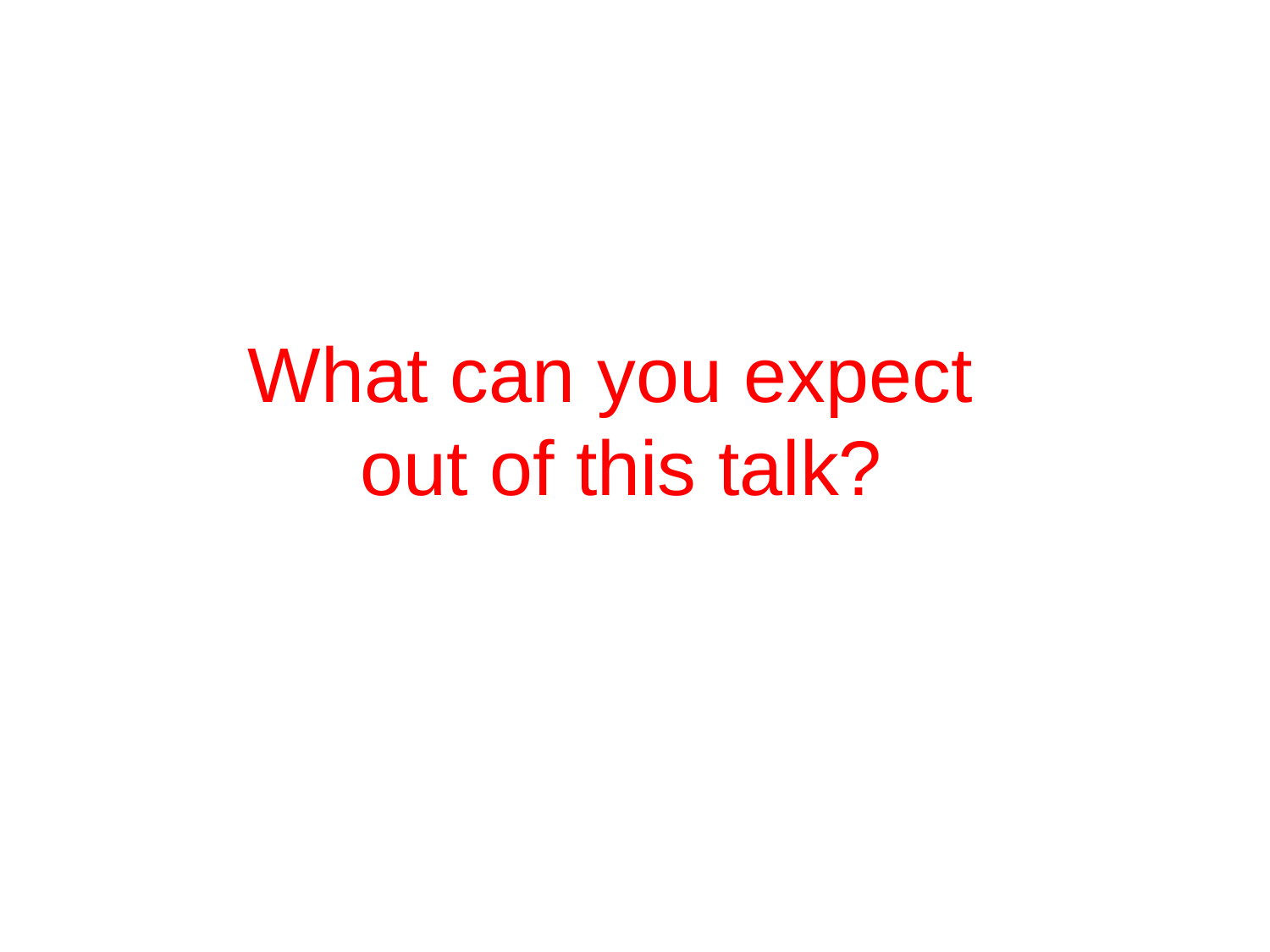

# What can you expect out of this talk?